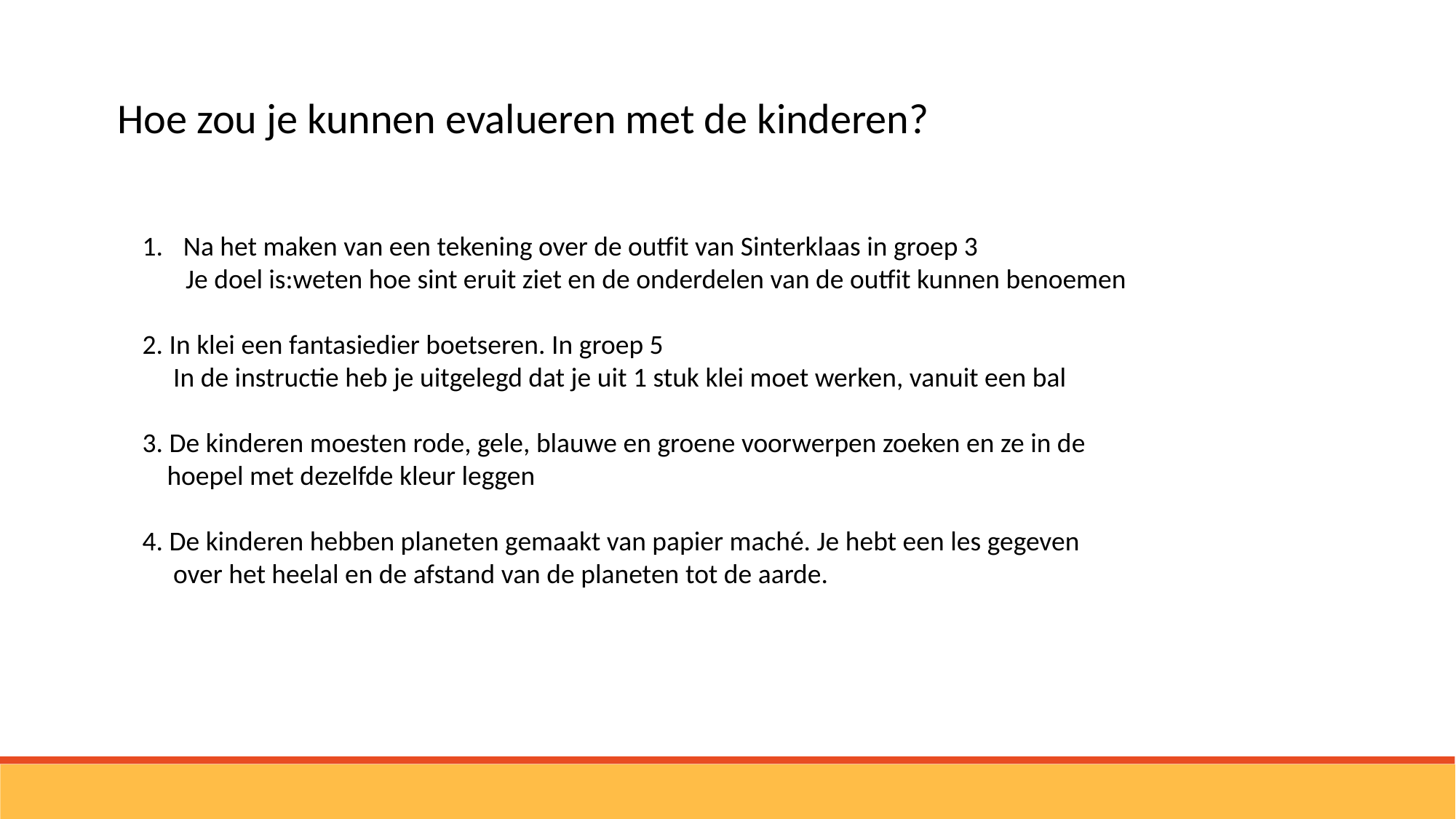

Hoe zou je kunnen evalueren met de kinderen?
Na het maken van een tekening over de outfit van Sinterklaas in groep 3
       Je doel is:weten hoe sint eruit ziet en de onderdelen van de outfit kunnen benoemen

2. In klei een fantasiedier boetseren. In groep 5
     In de instructie heb je uitgelegd dat je uit 1 stuk klei moet werken, vanuit een bal

3. De kinderen moesten rode, gele, blauwe en groene voorwerpen zoeken en ze in de
    hoepel met dezelfde kleur leggen

4. De kinderen hebben planeten gemaakt van papier maché. Je hebt een les gegeven
     over het heelal en de afstand van de planeten tot de aarde.